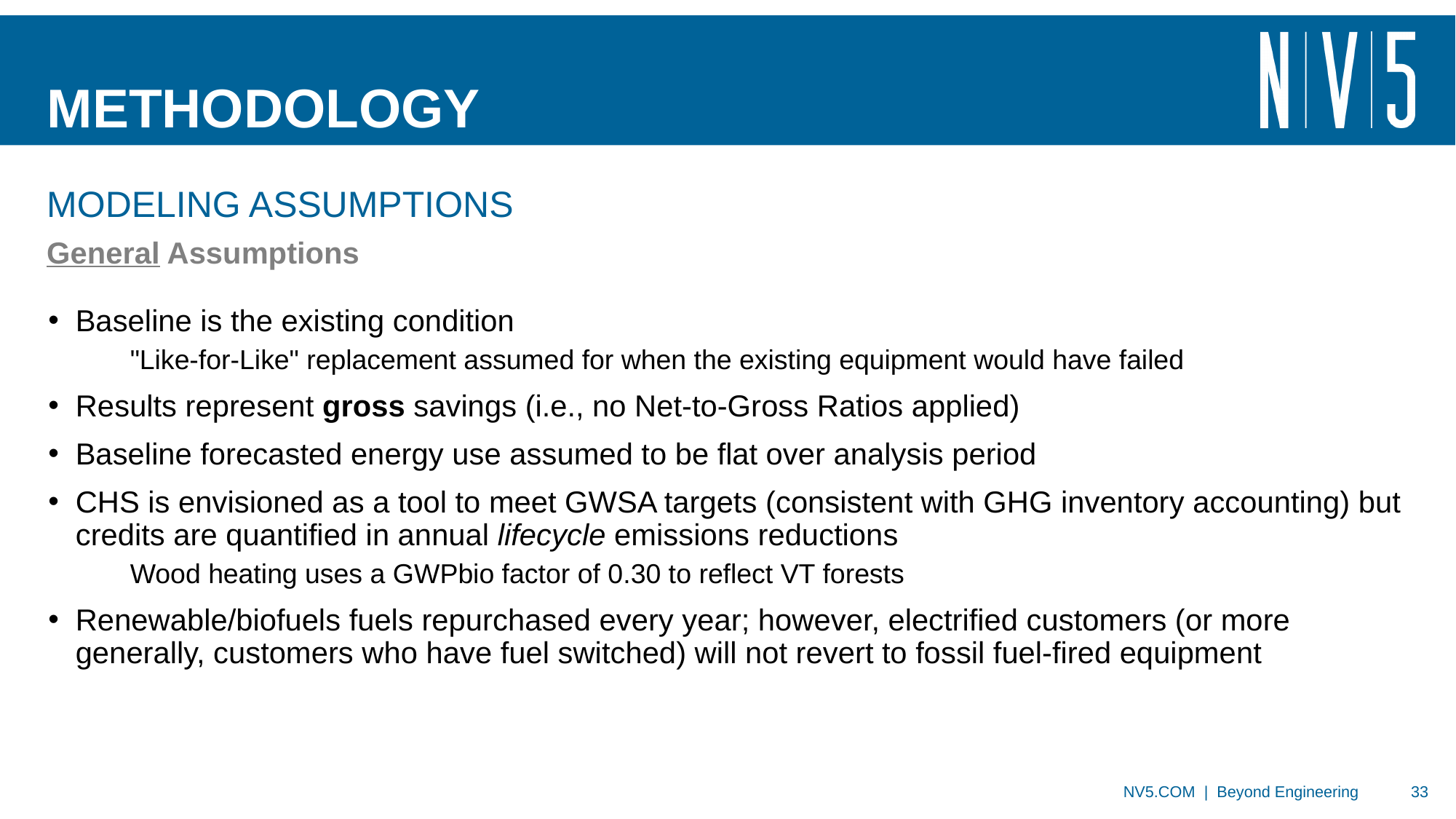

# Methodology
Modeling assumptions
General Assumptions
Baseline is the existing condition
"Like-for-Like" replacement assumed for when the existing equipment would have failed
Results represent gross savings (i.e., no Net-to-Gross Ratios applied)
Baseline forecasted energy use assumed to be flat over analysis period
CHS is envisioned as a tool to meet GWSA targets (consistent with GHG inventory accounting) but credits are quantified in annual lifecycle emissions reductions
Wood heating uses a GWPbio factor of 0.30 to reflect VT forests
Renewable/biofuels fuels repurchased every year; however, electrified customers (or more generally, customers who have fuel switched) will not revert to fossil fuel-fired equipment